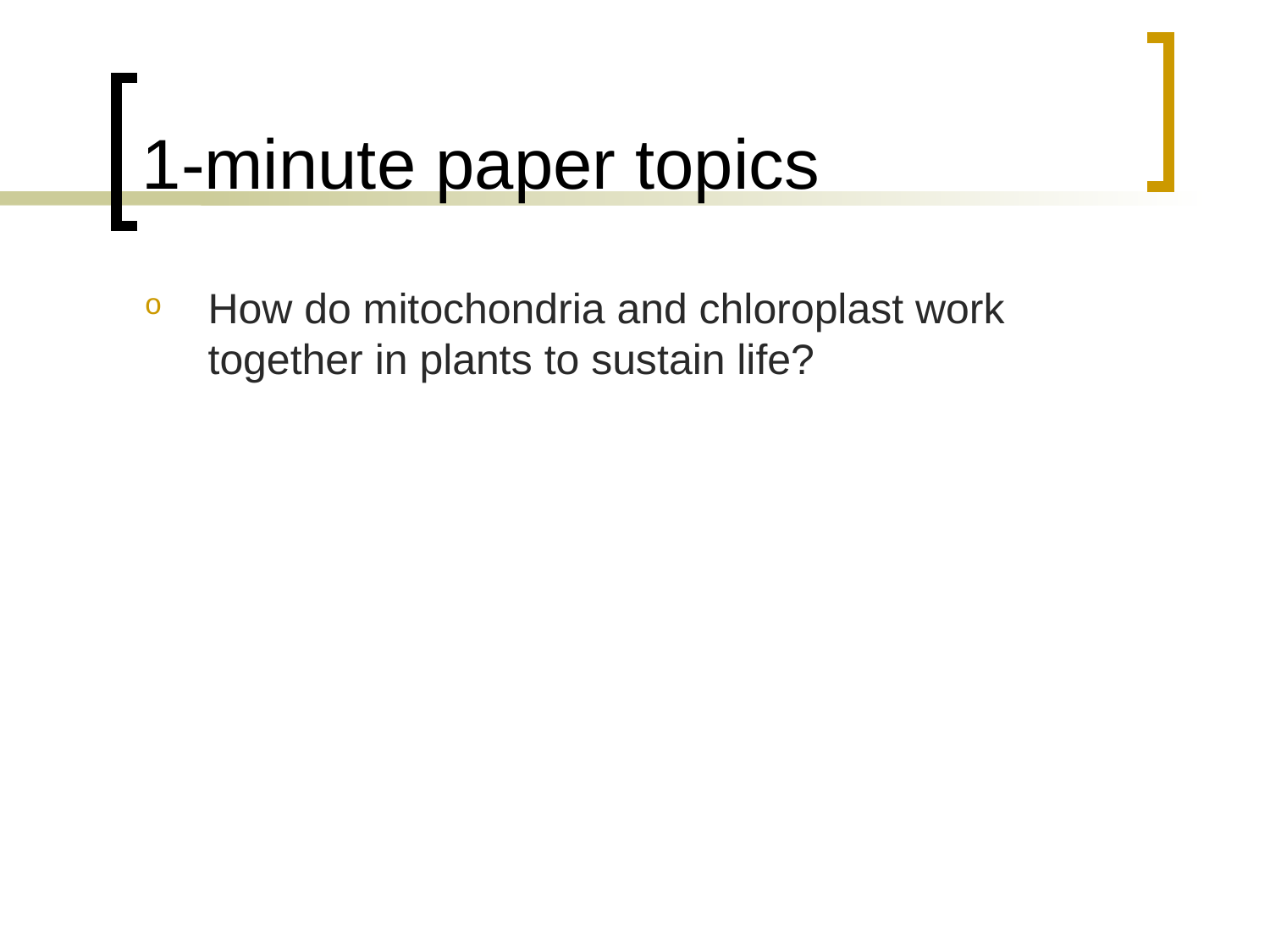

# 1-minute paper topics
How do mitochondria and chloroplast work together in plants to sustain life?